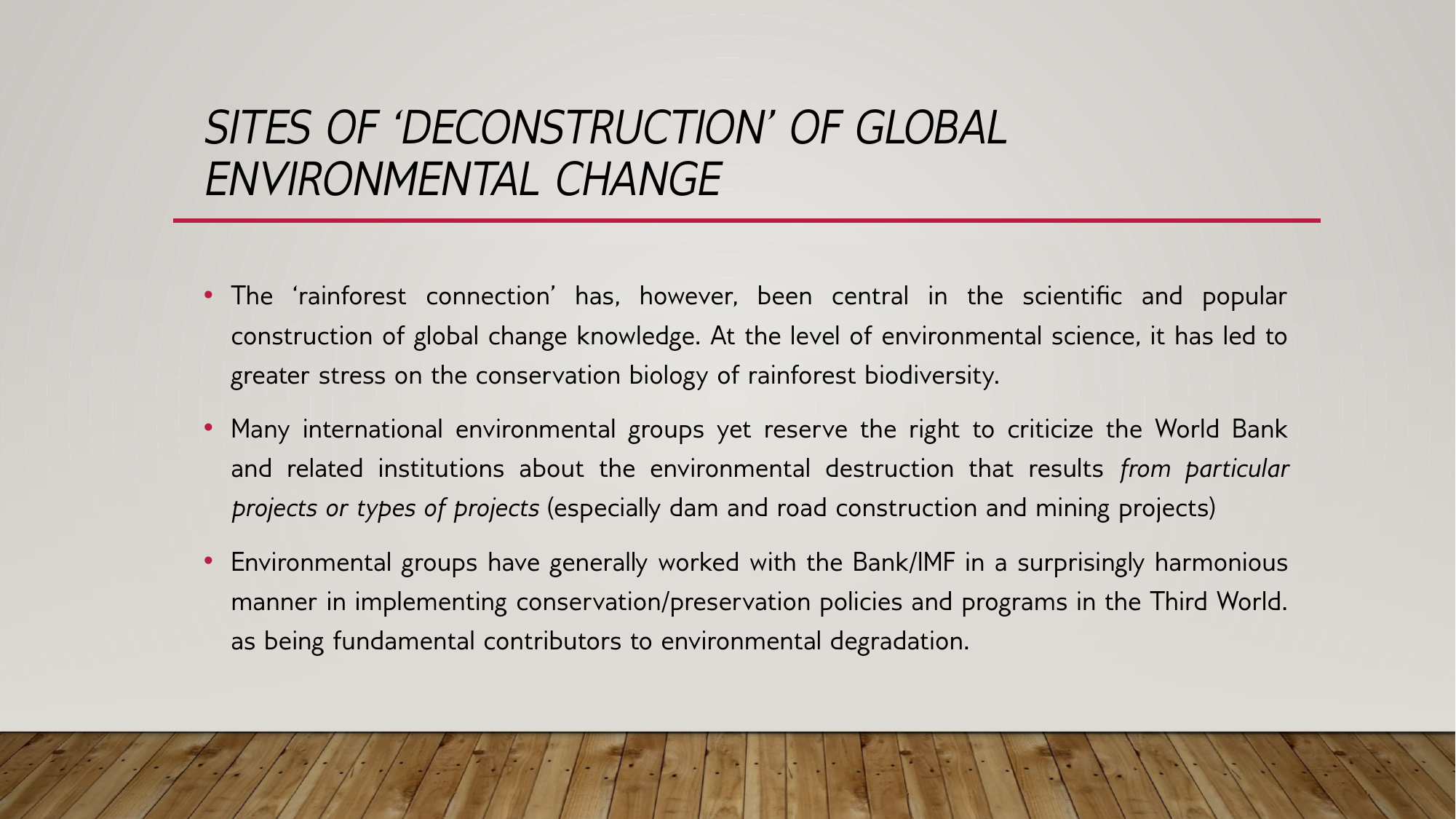

# Sites of ‘Deconstruction’ of Global Environmental Change
The ‘rainforest connection’ has, however, been central in the scientific and popular construction of global change knowledge. At the level of environmental science, it has led to greater stress on the conservation biology of rainforest biodiversity.
Many international environmental groups yet reserve the right to criticize the World Bank and related institutions about the environmental destruction that results from particular projects or types of projects (especially dam and road construction and mining projects)
Environmental groups have generally worked with the Bank/IMF in a surprisingly harmonious manner in implementing conservation/preservation policies and programs in the Third World. as being fundamental contributors to environmental degradation.